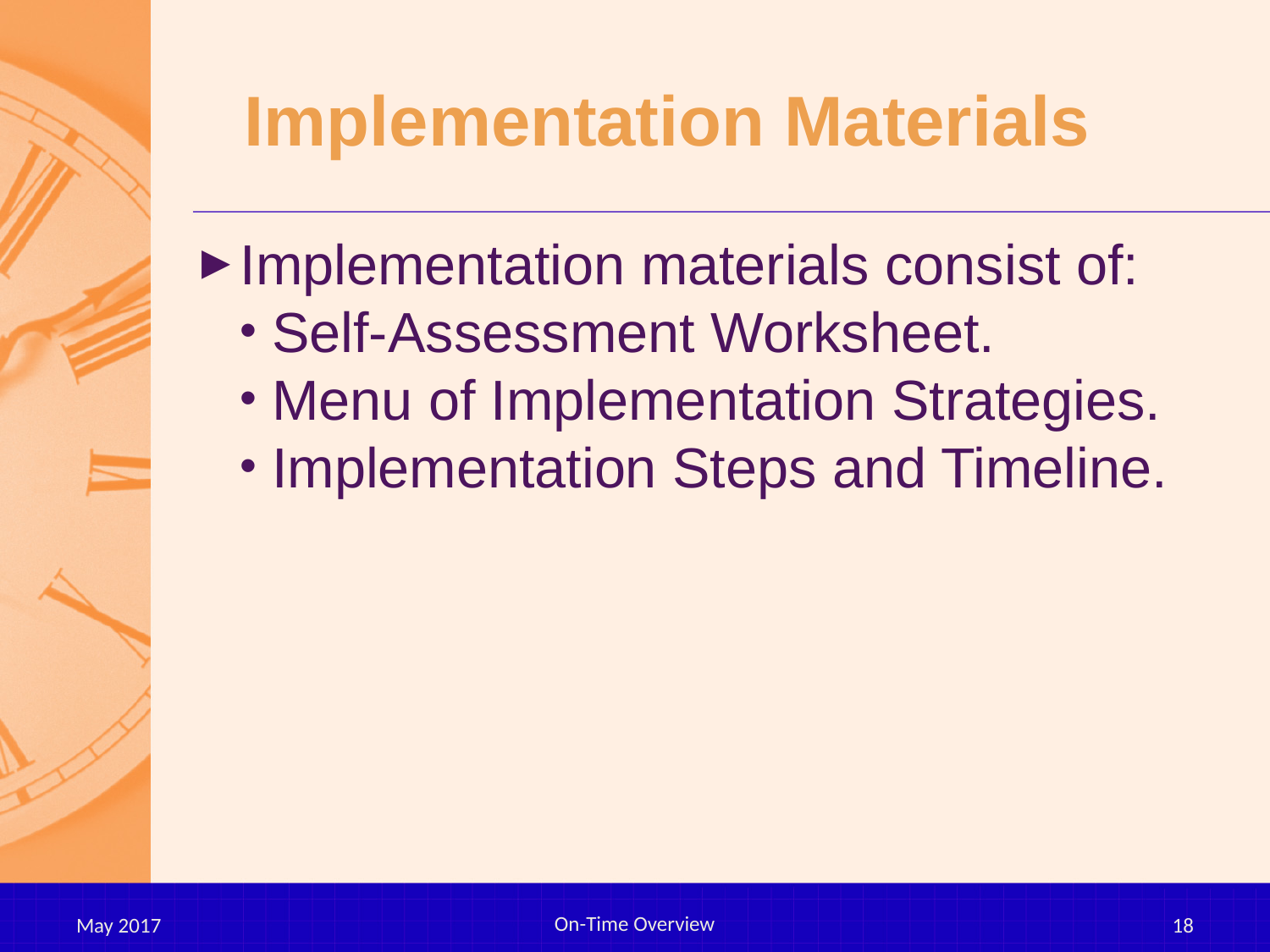

# Implementation Materials
Implementation materials consist of:
Self-Assessment Worksheet.
Menu of Implementation Strategies.
Implementation Steps and Timeline.
On-Time Overview
May 2017
18